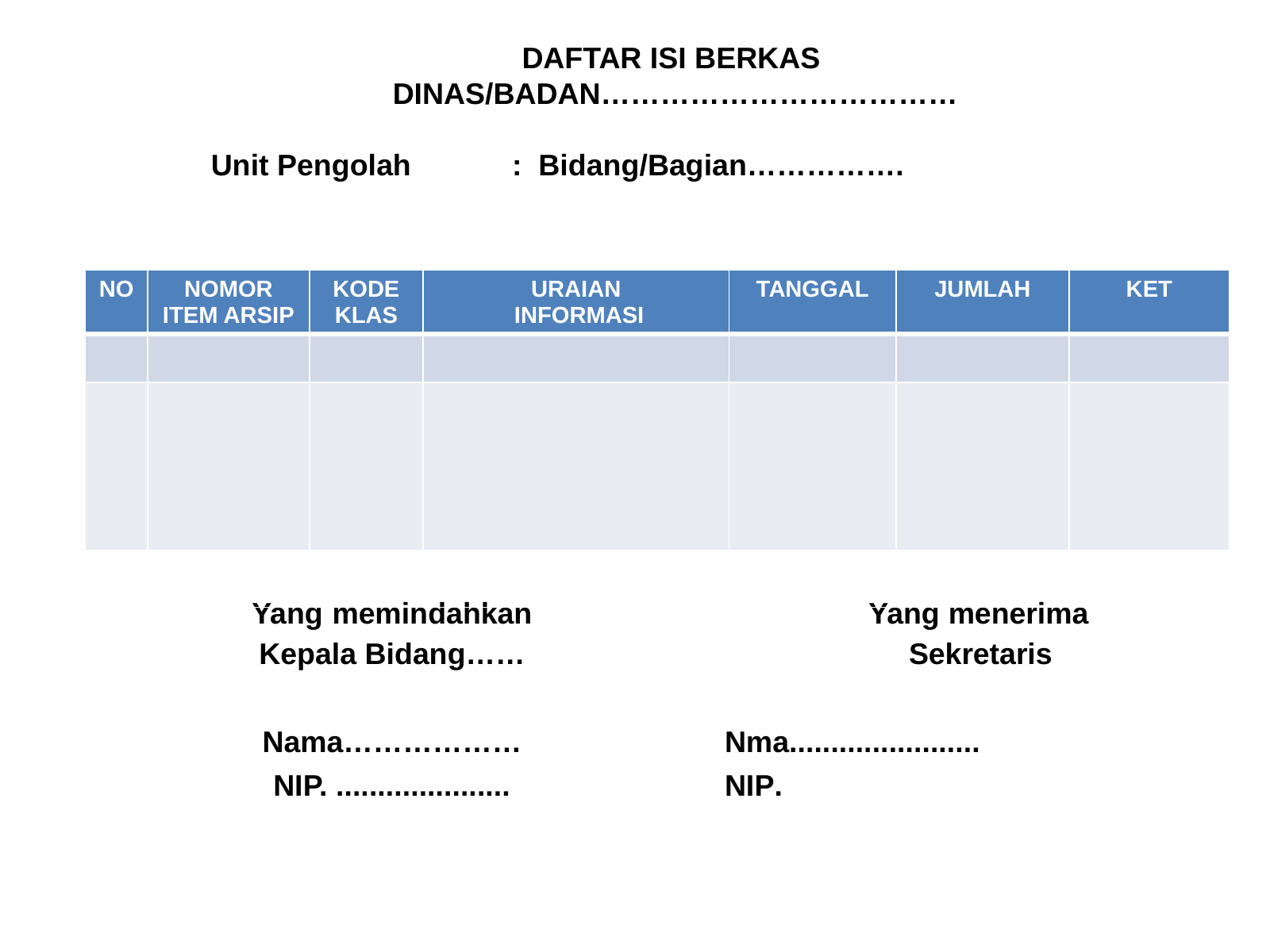

DAFTAR ISI BERKAS
DINAS/BADAN………………………………

Unit Pengolah	:  Bidang/Bagian…………….

| NO | NOMOR ITEM ARSIP | KODE KLAS | URAIAN INFORMASI | TANGGAL | JUMLAH | KET |
| --- | --- | --- | --- | --- | --- | --- |
|  |  |  |  |  |  |  |
|  |  |  |  |  |  |  |
| Yang memindahkan | Yang menerima |
| --- | --- |
| Kepala Bidang…… | Sekretaris |
| Nama……………… NIP. ..................... | Nma....................... NIP. |